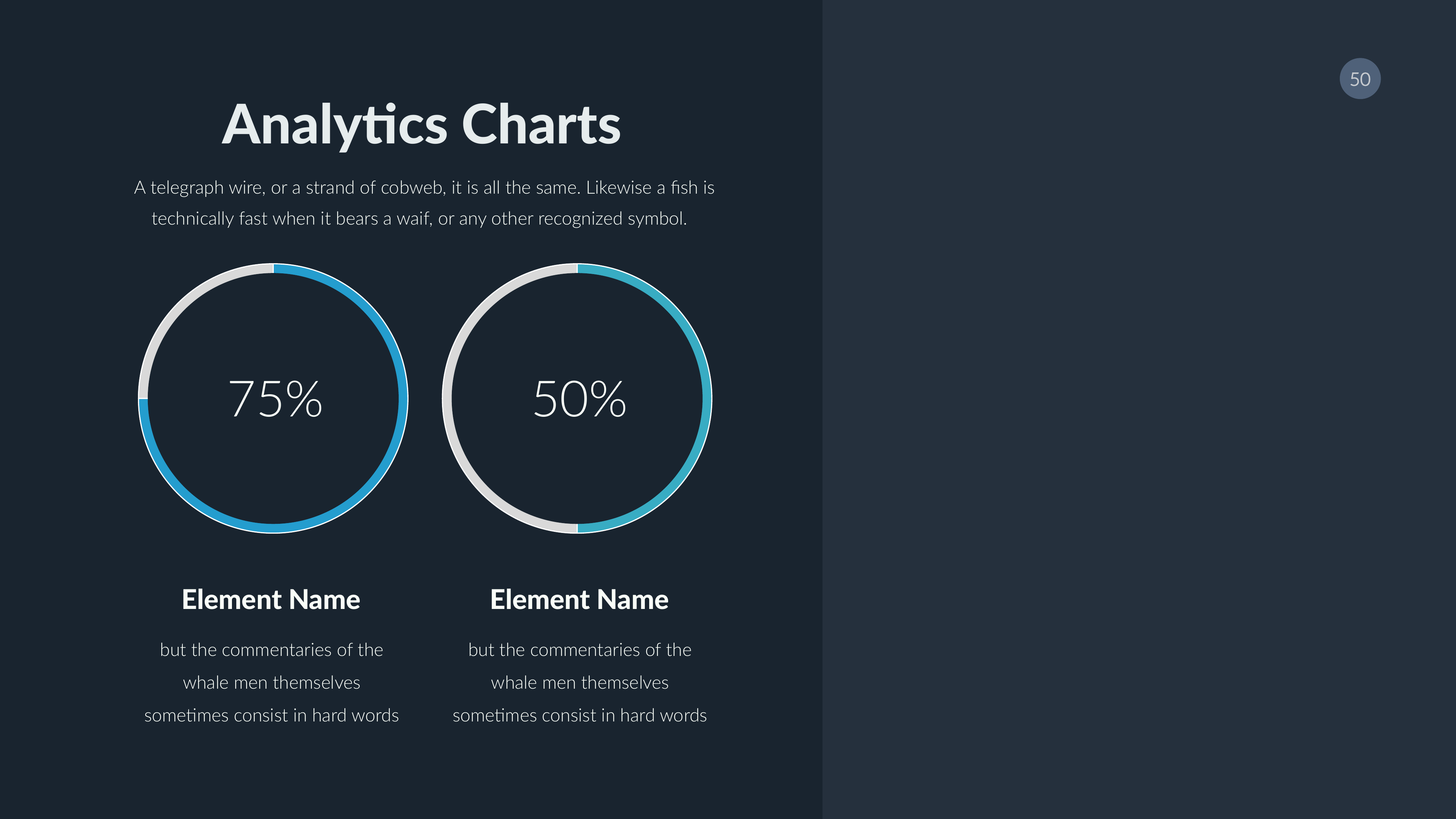

Analytics Charts
A telegraph wire, or a strand of cobweb, it is all the same. Likewise a fish is technically fast when it bears a waif, or any other recognized symbol.

### Chart

| Category | Sales |
|---|---|
| 1st Qtr | 75.0 |
| 2nd Qtr | 25.0 |

### Chart

| Category | Sales |
|---|---|
| 1st Qtr | 50.0 |
| 2nd Qtr | 50.0 |

75%
50%
Element Name
Element Name
but the commentaries of the whale men themselves sometimes consist in hard words
but the commentaries of the whale men themselves sometimes consist in hard words